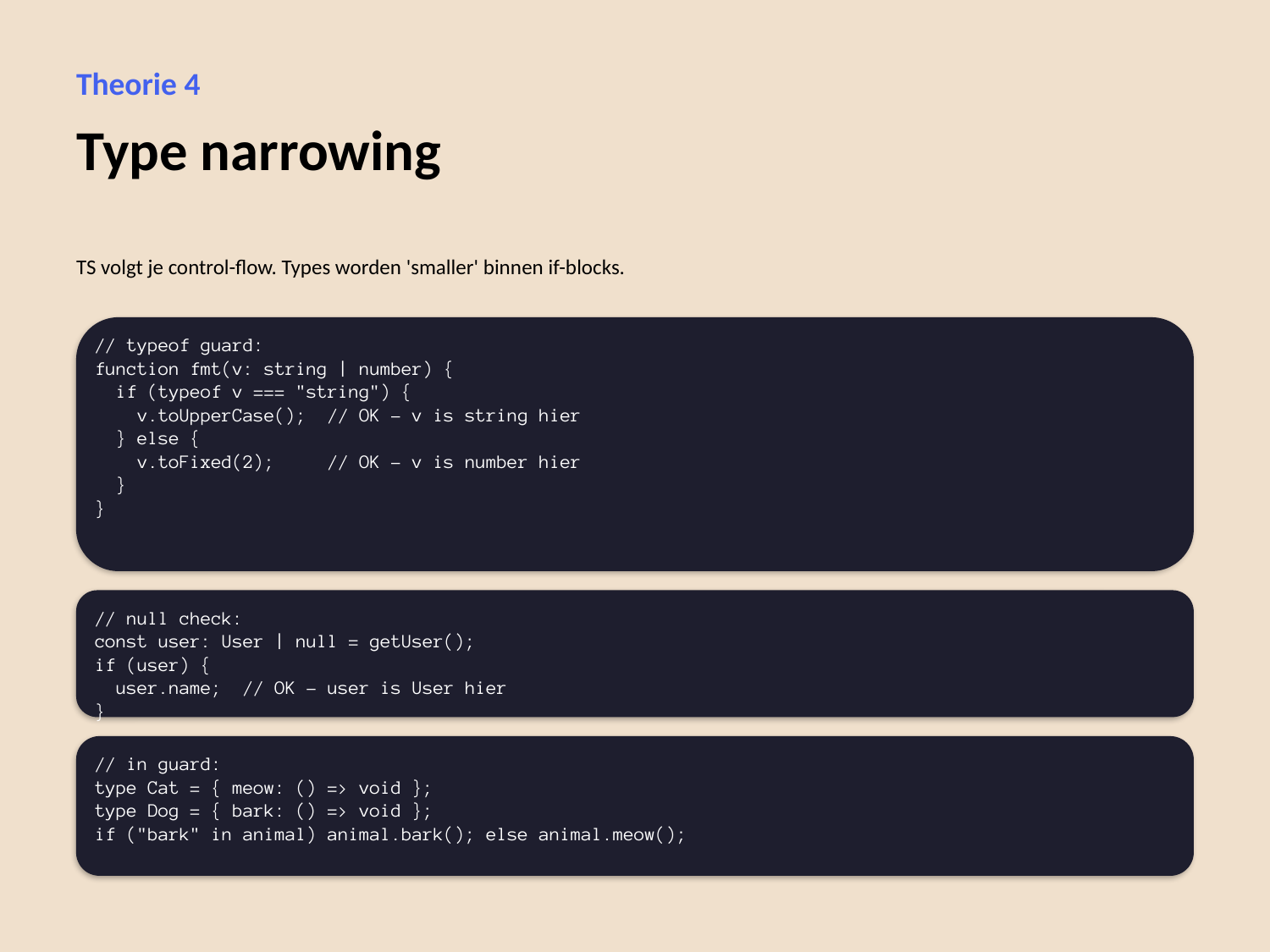

Theorie 4
Type narrowing
TS volgt je control-flow. Types worden 'smaller' binnen if-blocks.

// typeof guard:
function fmt(v: string | number) {
  if (typeof v === "string") {
    v.toUpperCase();  // OK - v is string hier
  } else {
    v.toFixed(2);     // OK - v is number hier
  }
}

// null check:
const user: User | null = getUser();
if (user) {
  user.name;  // OK - user is User hier
}

// in guard:
type Cat = { meow: () => void };
type Dog = { bark: () => void };
if ("bark" in animal) animal.bark(); else animal.meow();